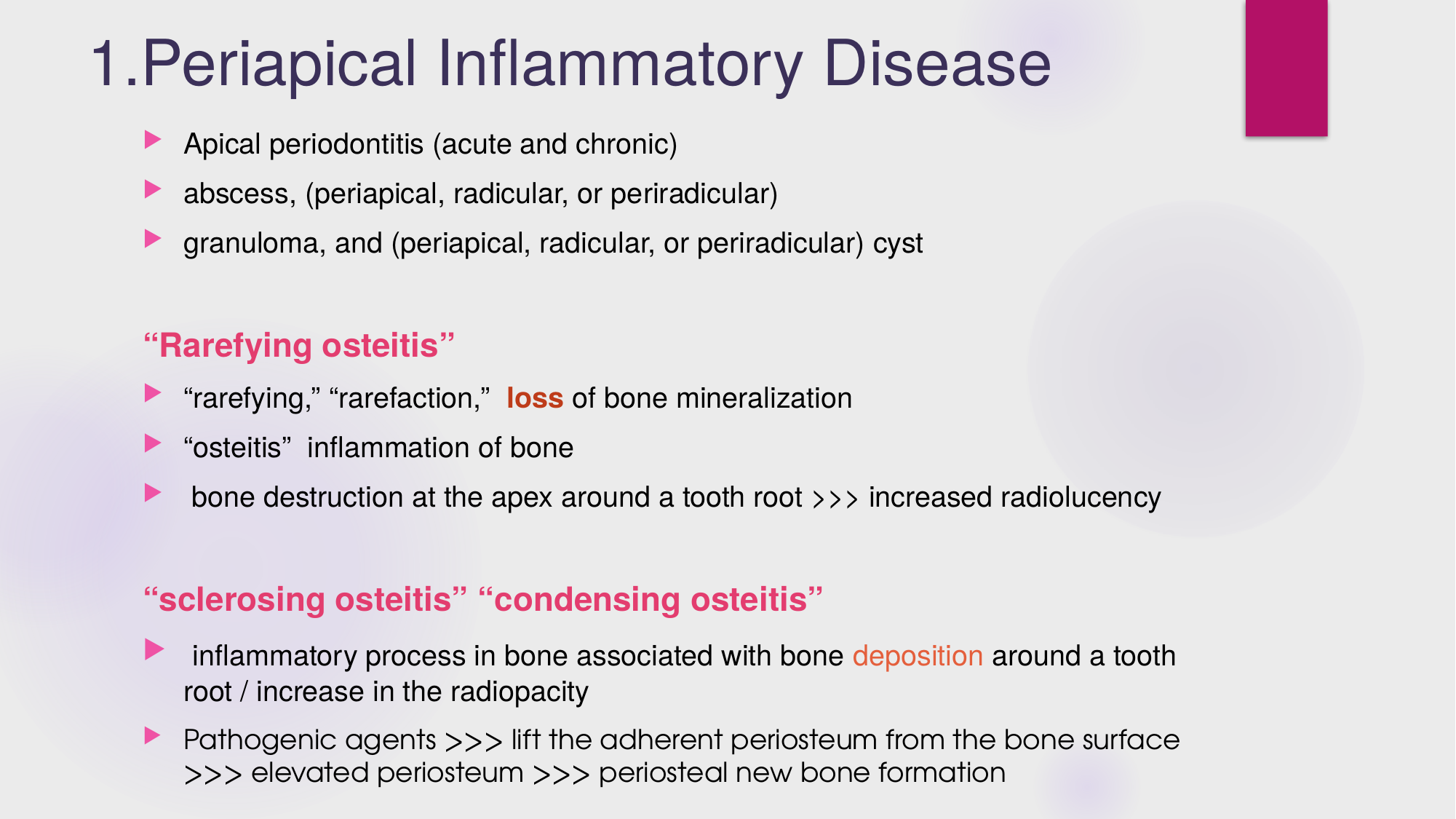

# 1.Periapical Inflammatory Disease
Apical periodontitis (acute and chronic)
abscess, (periapical, radicular, or periradicular)
granuloma, and (periapical, radicular, or periradicular) cyst

“Rarefying osteitis”
“rarefying,” “rarefaction,”  loss of bone mineralization
“osteitis”  inflammation of bone
 bone destruction at the apex around a tooth root >>> increased radiolucency

“sclerosing osteitis” “condensing osteitis”
 inflammatory process in bone associated with bone deposition around a tooth root / increase in the radiopacity
Pathogenic agents >>> lift the adherent periosteum from the bone surface >>> elevated periosteum >>> periosteal new bone formation